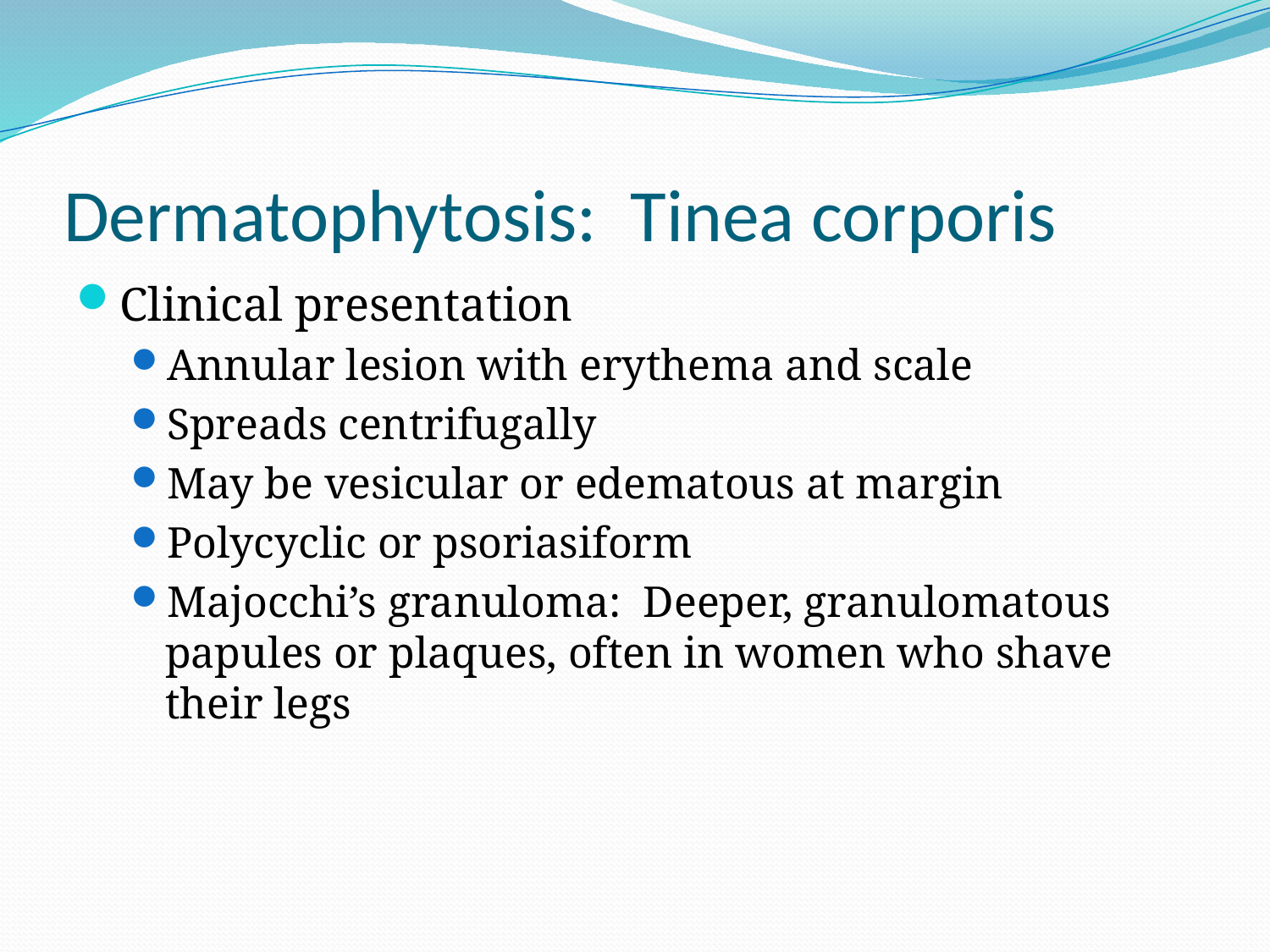

# Dermatophytosis:  Tinea corporis
Clinical presentation
Annular lesion with erythema and scale
Spreads centrifugally
May be vesicular or edematous at margin
Polycyclic or psoriasiform
Majocchi’s granuloma:  Deeper, granulomatous papules or plaques, often in women who shave their legs